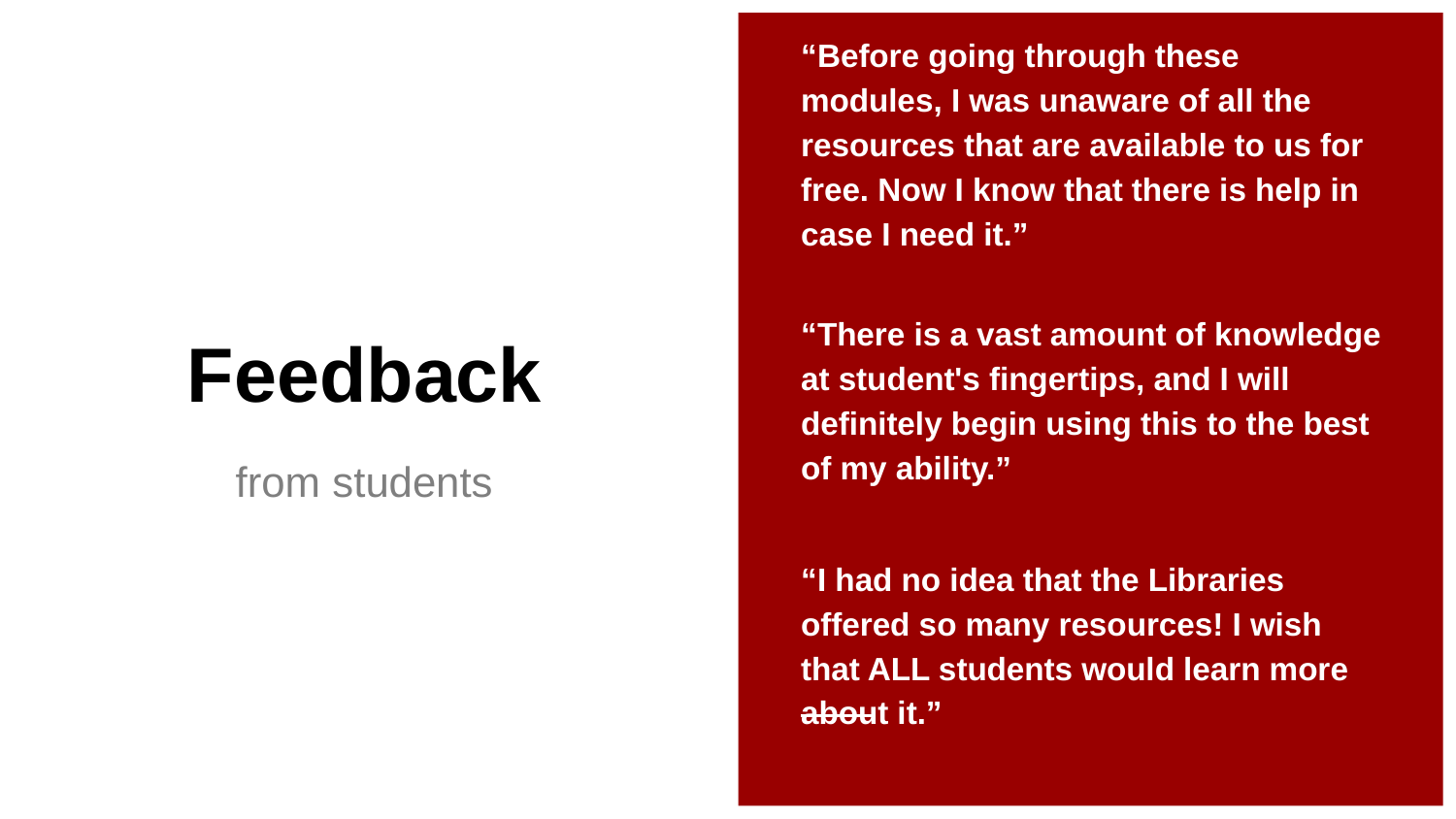

“Before going through these modules, I was unaware of all the resources that are available to us for free. Now I know that there is help in case I need it.”

“There is a vast amount of knowledge at student's fingertips, and I will definitely begin using this to the best of my ability.”

“I had no idea that the Libraries offered so many resources! I wish that ALL students would learn more about it.”

# Feedback
from students